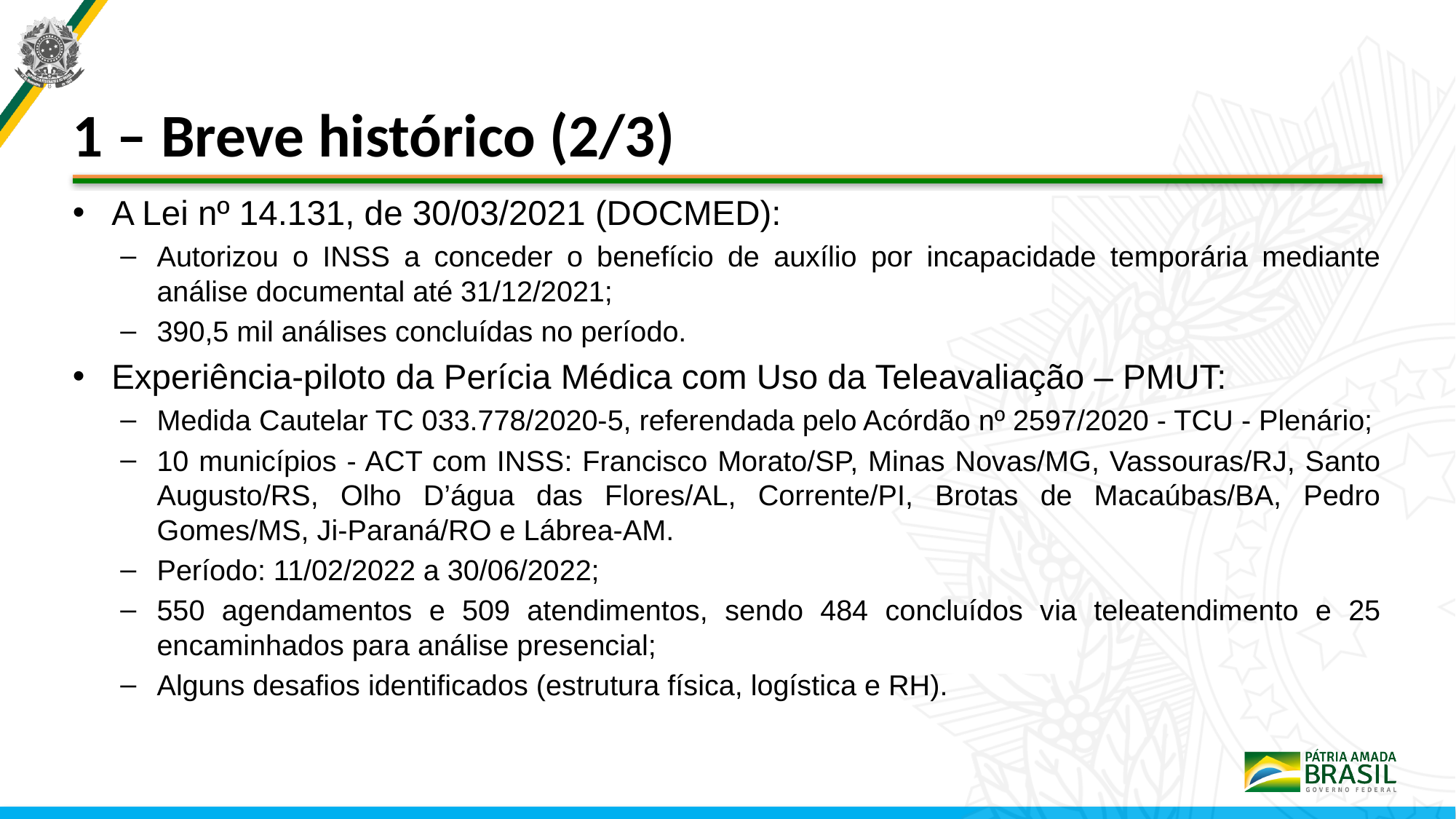

# 1 – Breve histórico (2/3)
A Lei nº 14.131, de 30/03/2021 (DOCMED):
Autorizou o INSS a conceder o benefício de auxílio por incapacidade temporária mediante análise documental até 31/12/2021;
390,5 mil análises concluídas no período.
Experiência-piloto da Perícia Médica com Uso da Teleavaliação – PMUT:
Medida Cautelar TC 033.778/2020-5, referendada pelo Acórdão nº 2597/2020 - TCU - Plenário;
10 municípios - ACT com INSS: Francisco Morato/SP, Minas Novas/MG, Vassouras/RJ, Santo Augusto/RS, Olho D’água das Flores/AL, Corrente/PI, Brotas de Macaúbas/BA, Pedro Gomes/MS, Ji-Paraná/RO e Lábrea-AM.
Período: 11/02/2022 a 30/06/2022;
550 agendamentos e 509 atendimentos, sendo 484 concluídos via teleatendimento e 25 encaminhados para análise presencial;
Alguns desafios identificados (estrutura física, logística e RH).